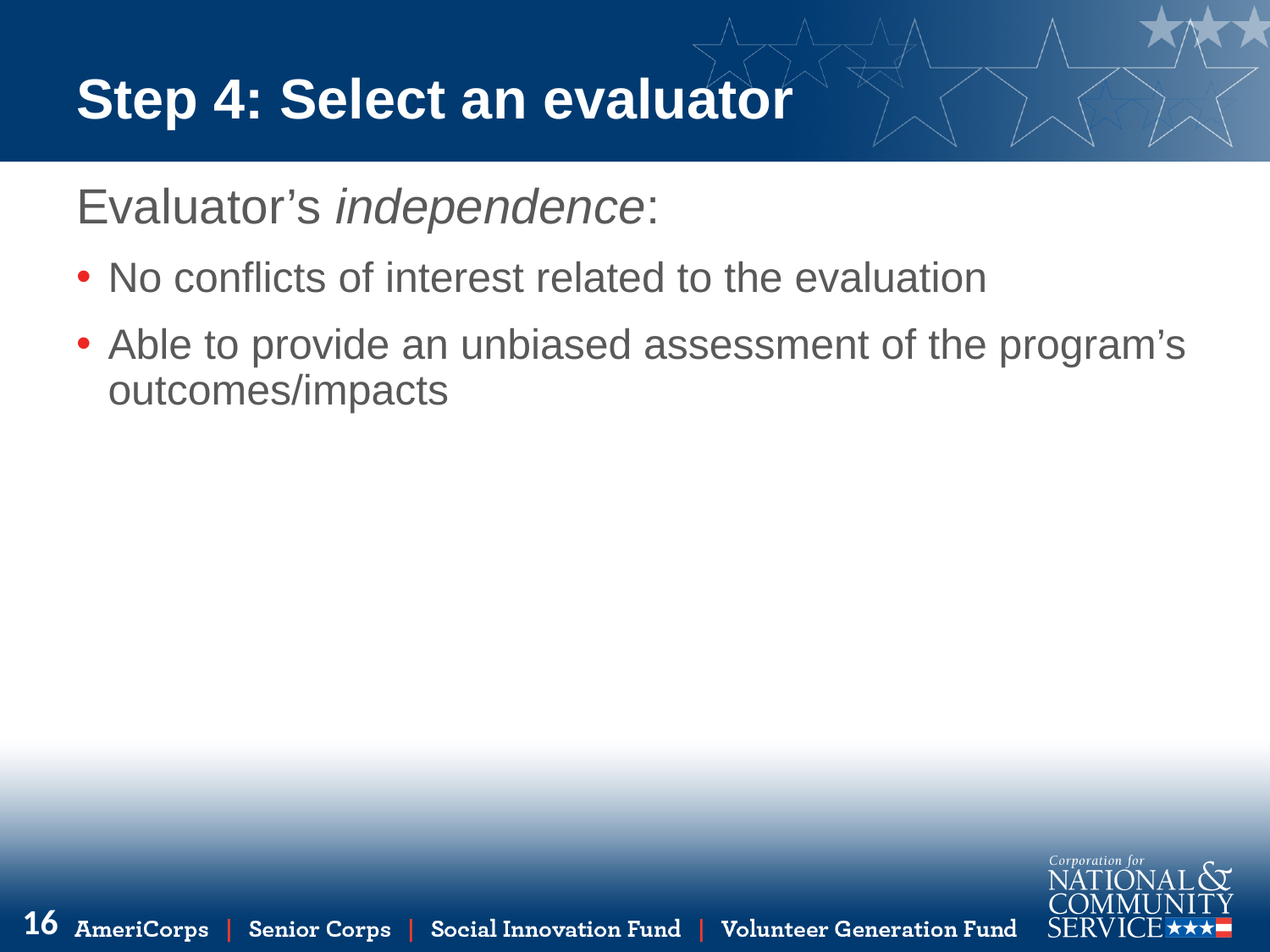

# Step 4: Select an evaluator
Evaluator’s independence:
No conflicts of interest related to the evaluation
Able to provide an unbiased assessment of the program’s outcomes/impacts

16